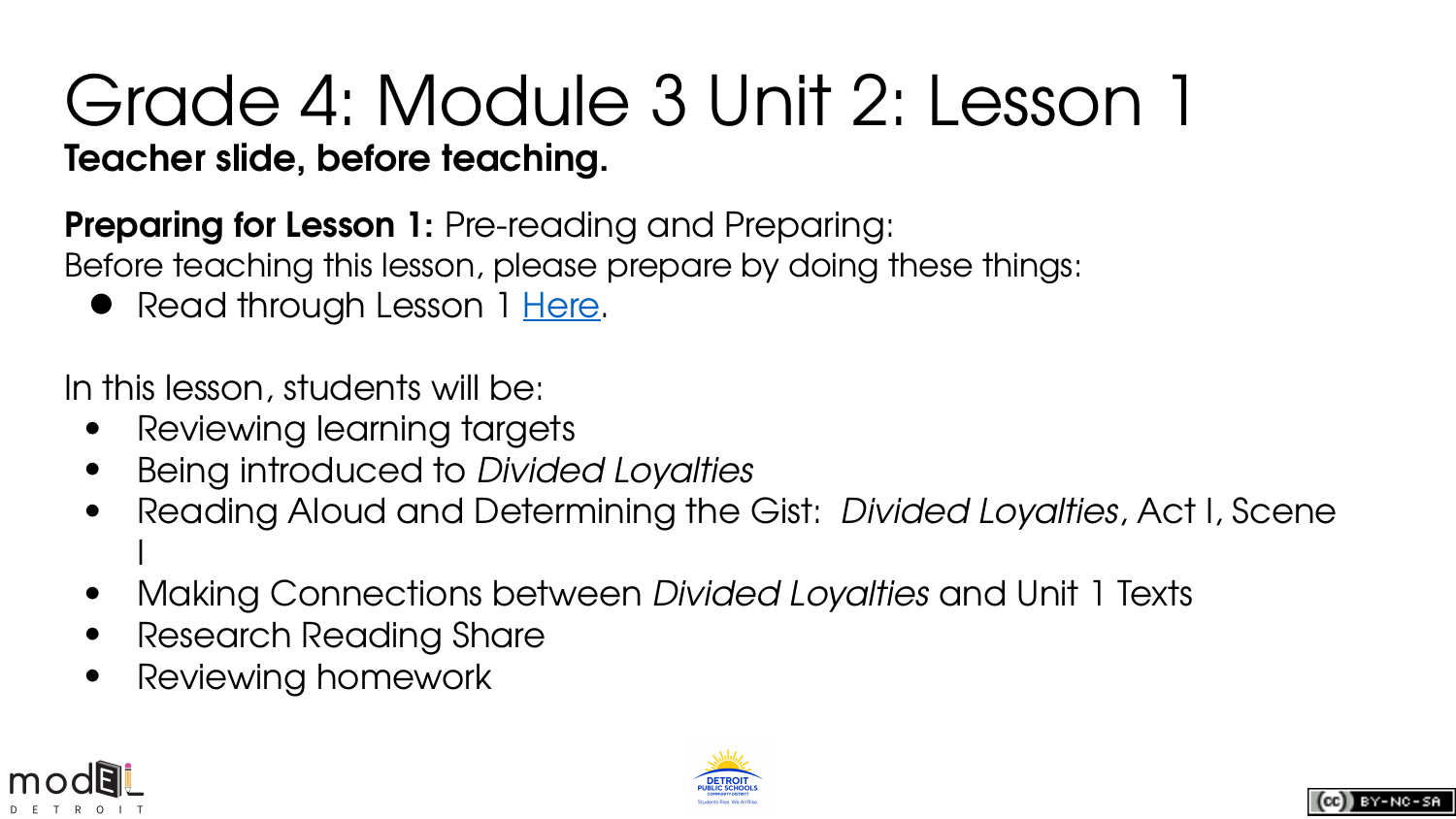

# Grade 4: Module 3 Unit 2: Lesson 1
Teacher slide, before teaching.
Preparing for Lesson 1: Pre-reading and Preparing:
Before teaching this lesson, please prepare by doing these things:
Read through Lesson 1 Here.

In this lesson, students will be:
Reviewing learning targets
Being introduced to Divided Loyalties
Reading Aloud and Determining the Gist:  Divided Loyalties, Act I, Scene I
Making Connections between Divided Loyalties and Unit 1 Texts
Research Reading Share
Reviewing homework